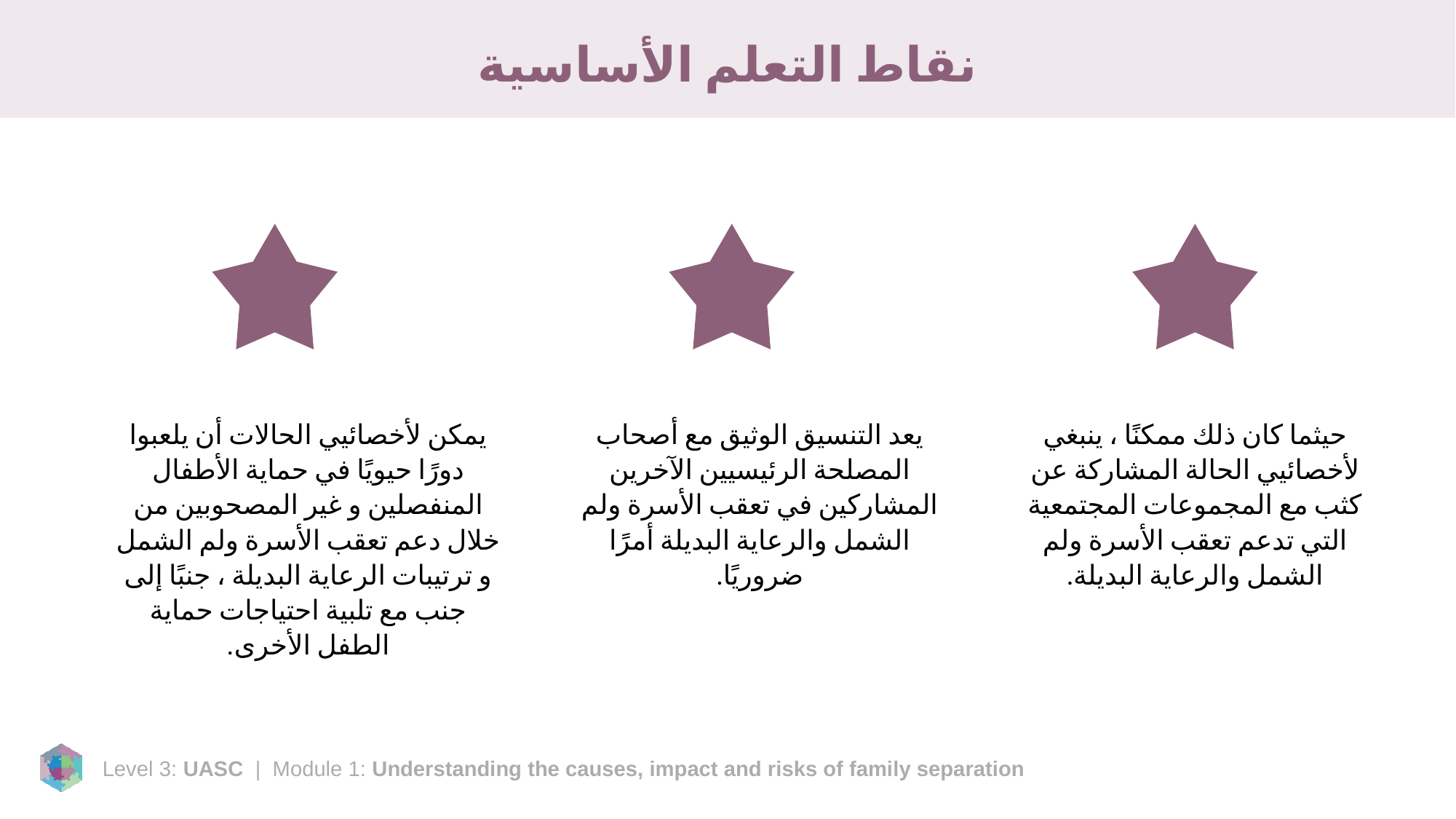

# نقاط التعلم الأساسية

يمكن لأخصائيي الحالات أن يلعبوا دورًا حيويًا في حماية الأطفال المنفصلين و غير المصحوبين من خلال دعم تعقب الأسرة ولم الشمل و ترتيبات الرعاية البديلة ، جنبًا إلى جنب مع تلبية احتياجات حماية الطفل الأخرى.
يعد التنسيق الوثيق مع أصحاب المصلحة الرئيسيين الآخرين المشاركين في تعقب الأسرة ولم الشمل والرعاية البديلة أمرًا ضروريًا.
حيثما كان ذلك ممكنًا ، ينبغي لأخصائيي الحالة المشاركة عن كثب مع المجموعات المجتمعية التي تدعم تعقب الأسرة ولم الشمل والرعاية البديلة.